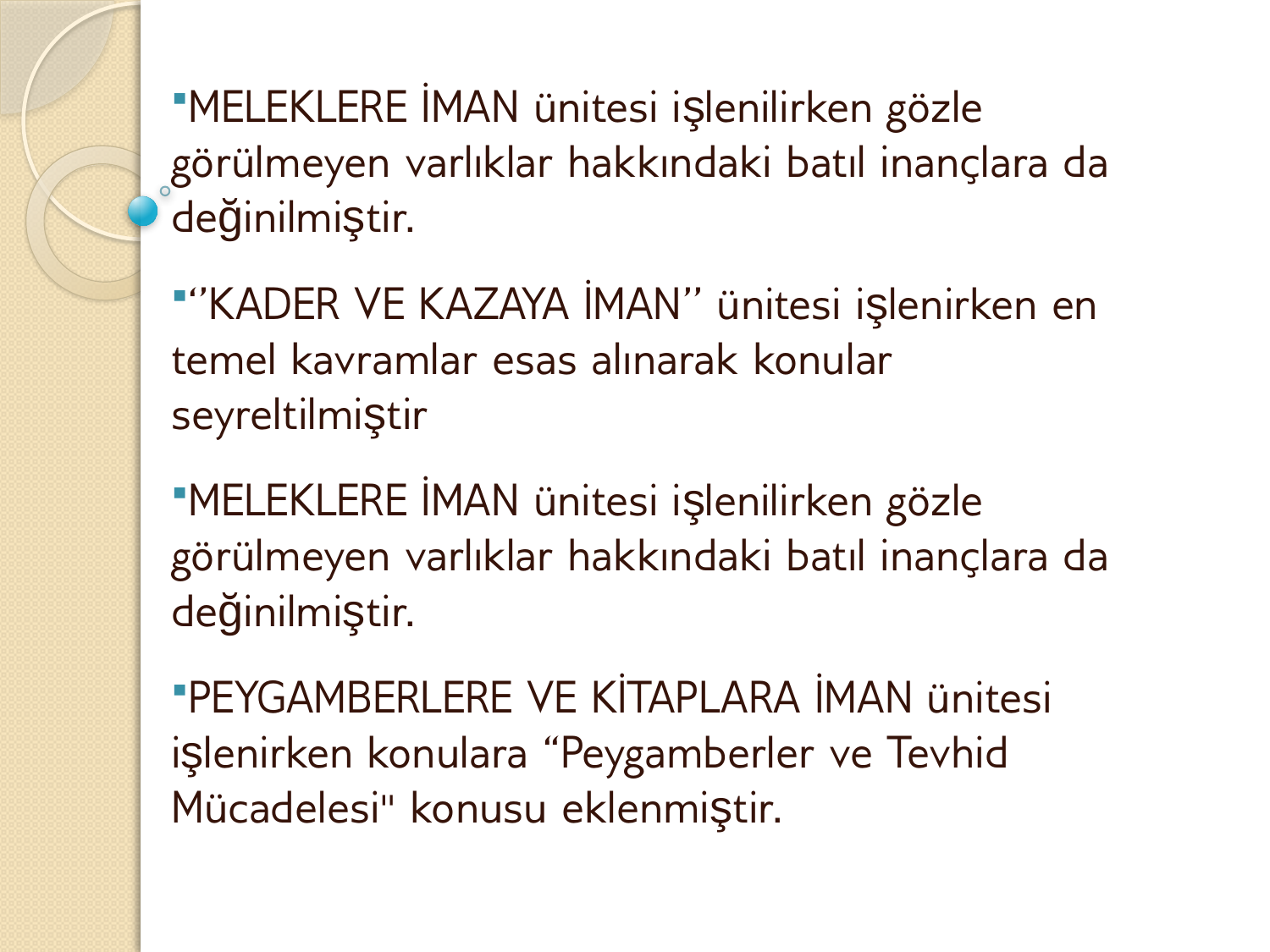

MELEKLERE İMAN ünitesi işlenilirken gözle görülmeyen varlıklar hakkındaki batıl inançlara da değinilmiştir.
‘’KADER VE KAZAYA İMAN’’ ünitesi işlenirken en temel kavramlar esas alınarak konular seyreltilmiştir
MELEKLERE İMAN ünitesi işlenilirken gözle görülmeyen varlıklar hakkındaki batıl inançlara da değinilmiştir.
PEYGAMBERLERE VE KİTAPLARA İMAN ünitesi işlenirken konulara “Peygamberler ve Tevhid Mücadelesi" konusu eklenmiştir.